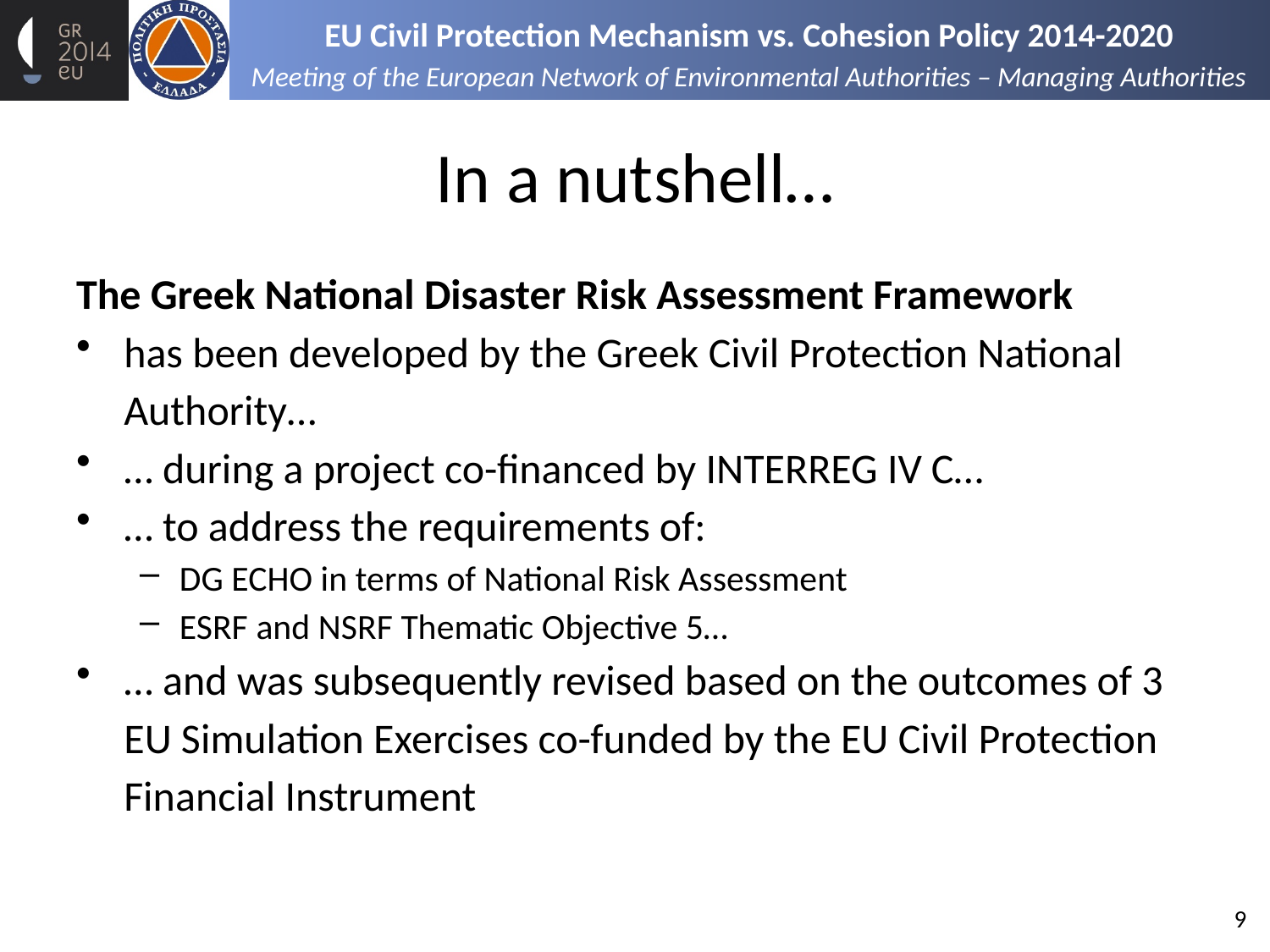

# In a nutshell…
The Greek National Disaster Risk Assessment Framework
has been developed by the Greek Civil Protection National Authority…
… during a project co-financed by INTERREG IV C…
… to address the requirements of:
DG ECHO in terms of National Risk Assessment
ESRF and NSRF Thematic Objective 5…
… and was subsequently revised based on the outcomes of 3 EU Simulation Exercises co-funded by the EU Civil Protection Financial Instrument
9